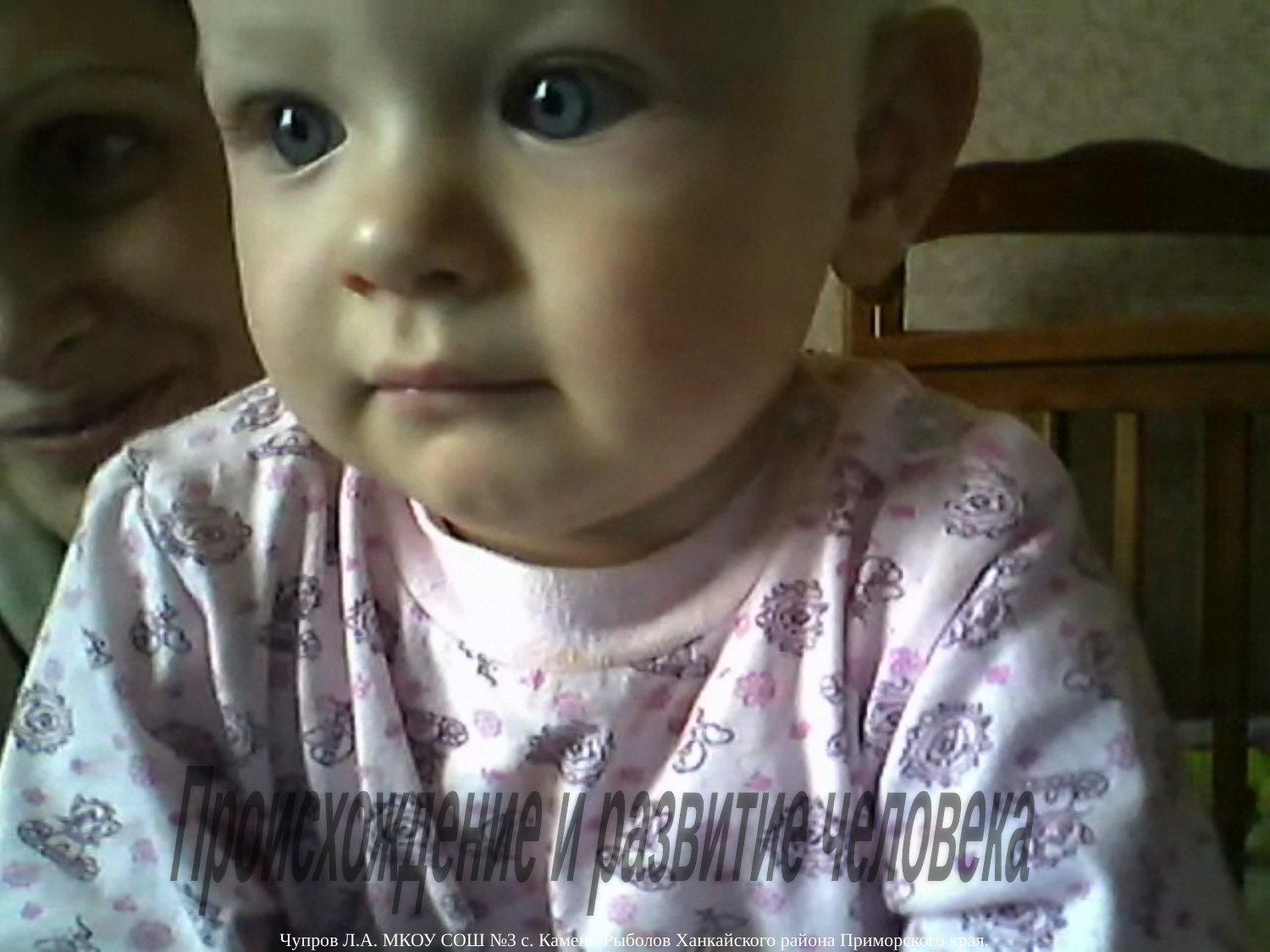

Происхождение и развитие человека
Чупров Л.А. МКОУ СОШ №3 с. Камень-Рыболов Ханкайского района Приморского края.